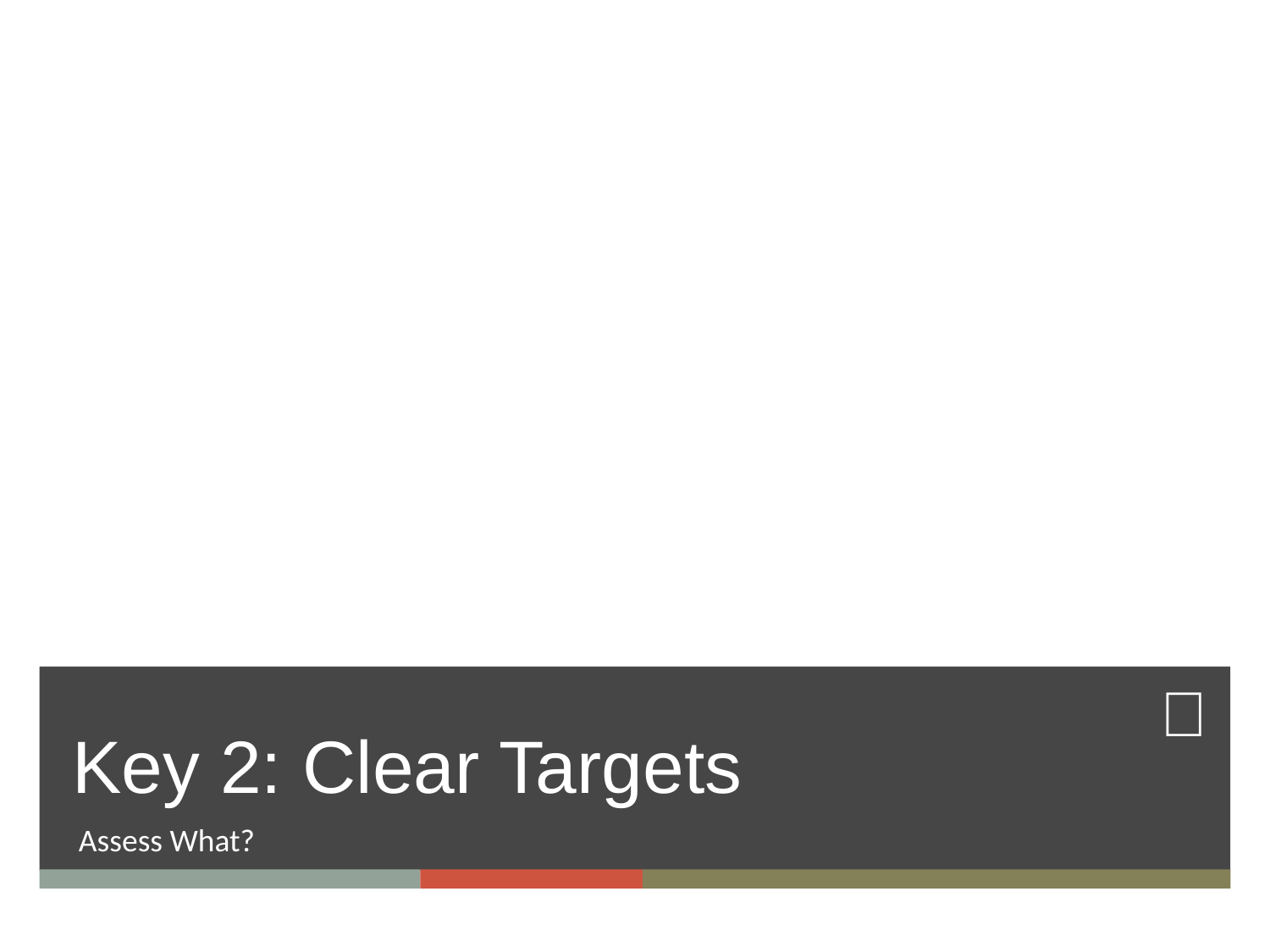

# Key 2: Clear Targets
Assess What?